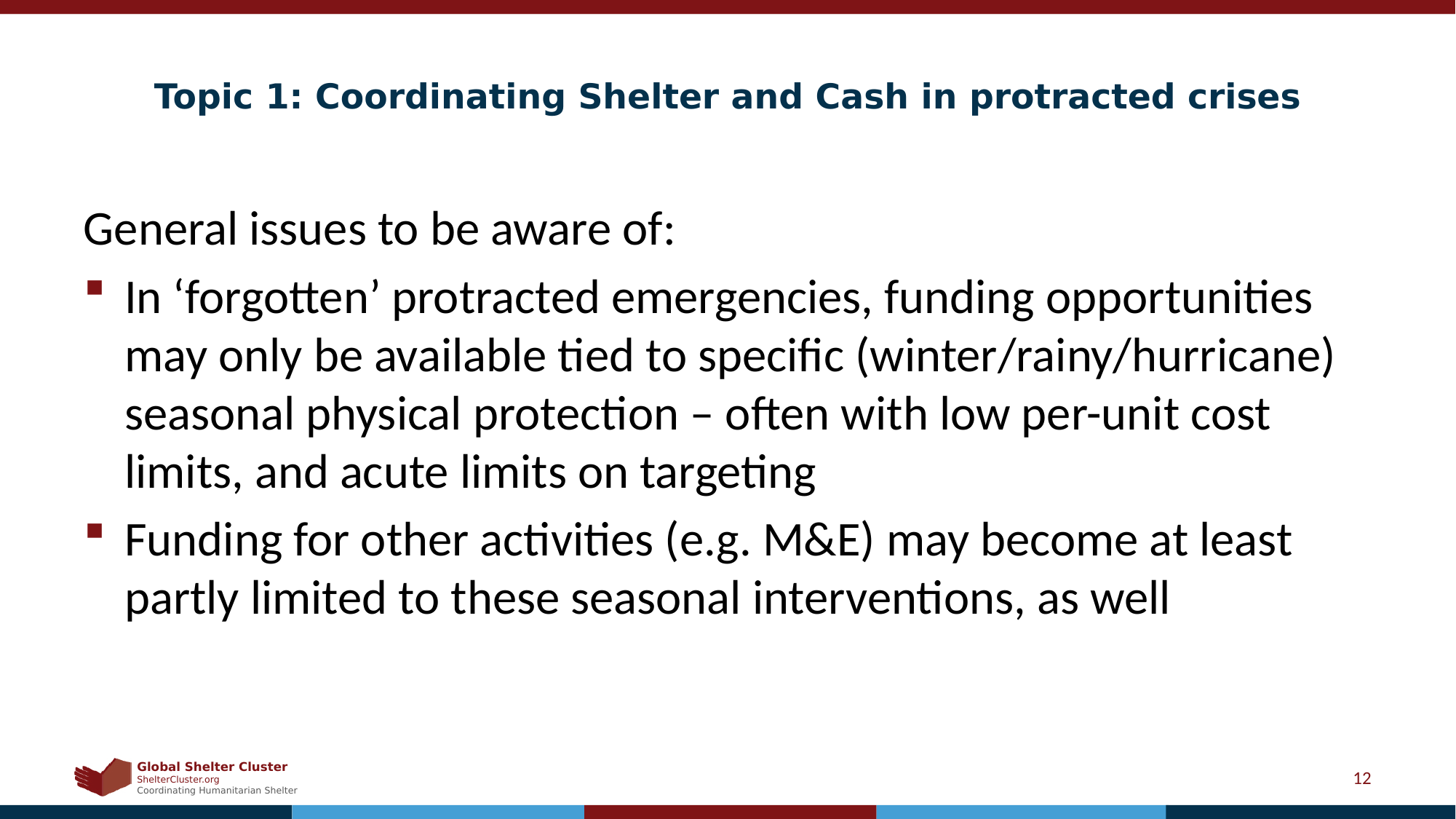

# Topic 1: Coordinating Shelter and Cash in protracted crises
General issues to be aware of:
In ‘forgotten’ protracted emergencies, funding opportunities may only be available tied to specific (winter/rainy/hurricane) seasonal physical protection – often with low per-unit cost limits, and acute limits on targeting
Funding for other activities (e.g. M&E) may become at least partly limited to these seasonal interventions, as well

12